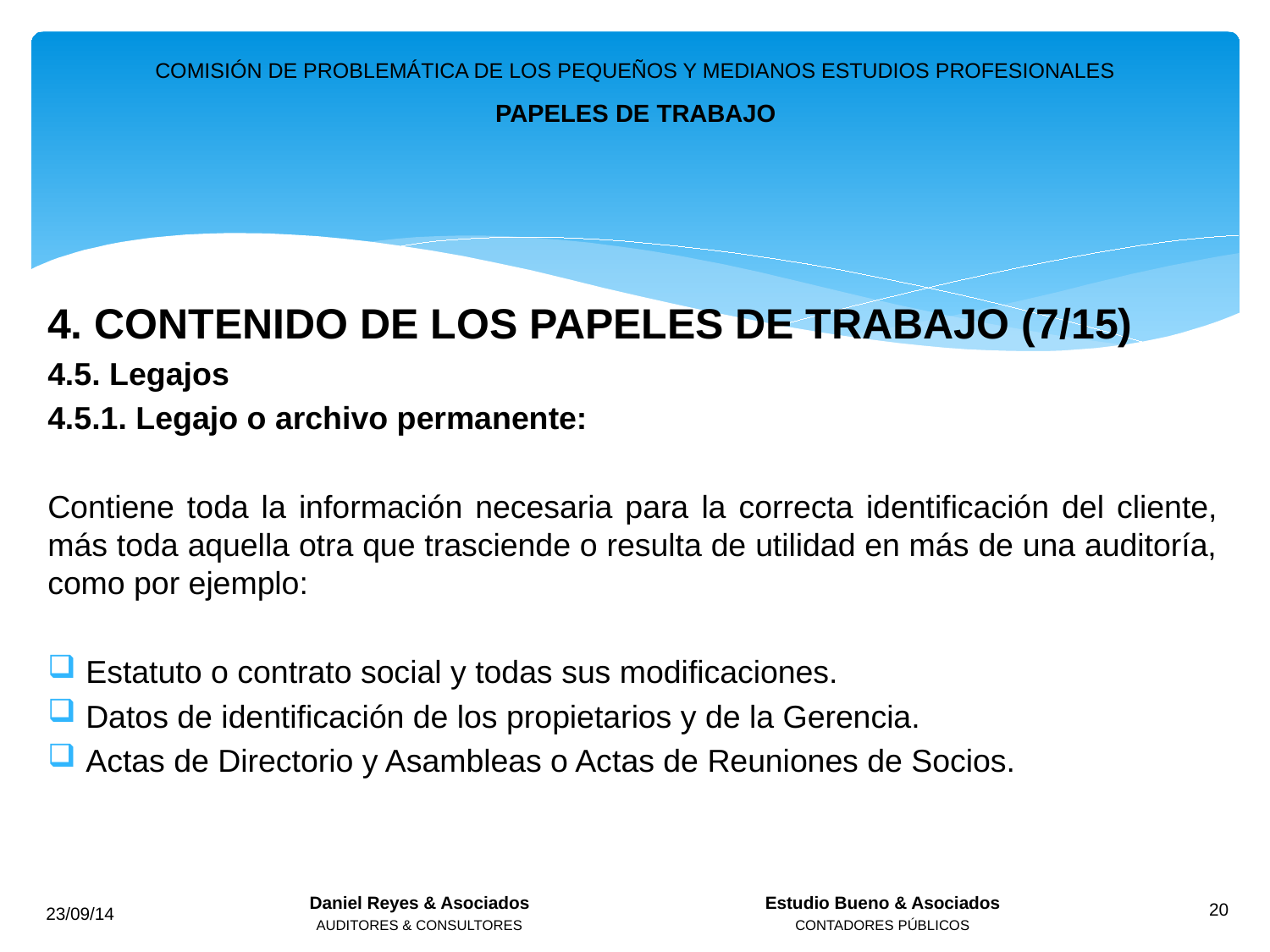

COMISIÓN DE PROBLEMÁTICA DE LOS PEQUEÑOS Y MEDIANOS ESTUDIOS PROFESIONALES
PAPELES DE TRABAJO
4. CONTENIDO DE LOS PAPELES DE TRABAJO (7/15)
4.5. Legajos
4.5.1. Legajo o archivo permanente:

Contiene toda la información necesaria para la correcta identificación del cliente, más toda aquella otra que trasciende o resulta de utilidad en más de una auditoría, como por ejemplo:

Estatuto o contrato social y todas sus modificaciones.
Datos de identificación de los propietarios y de la Gerencia.
Actas de Directorio y Asambleas o Actas de Reuniones de Socios.

Daniel Reyes & Asociados
AUDITORES & CONSULTORES
Estudio Bueno & Asociados
CONTADORES PÚBLICOS
23/09/14
20